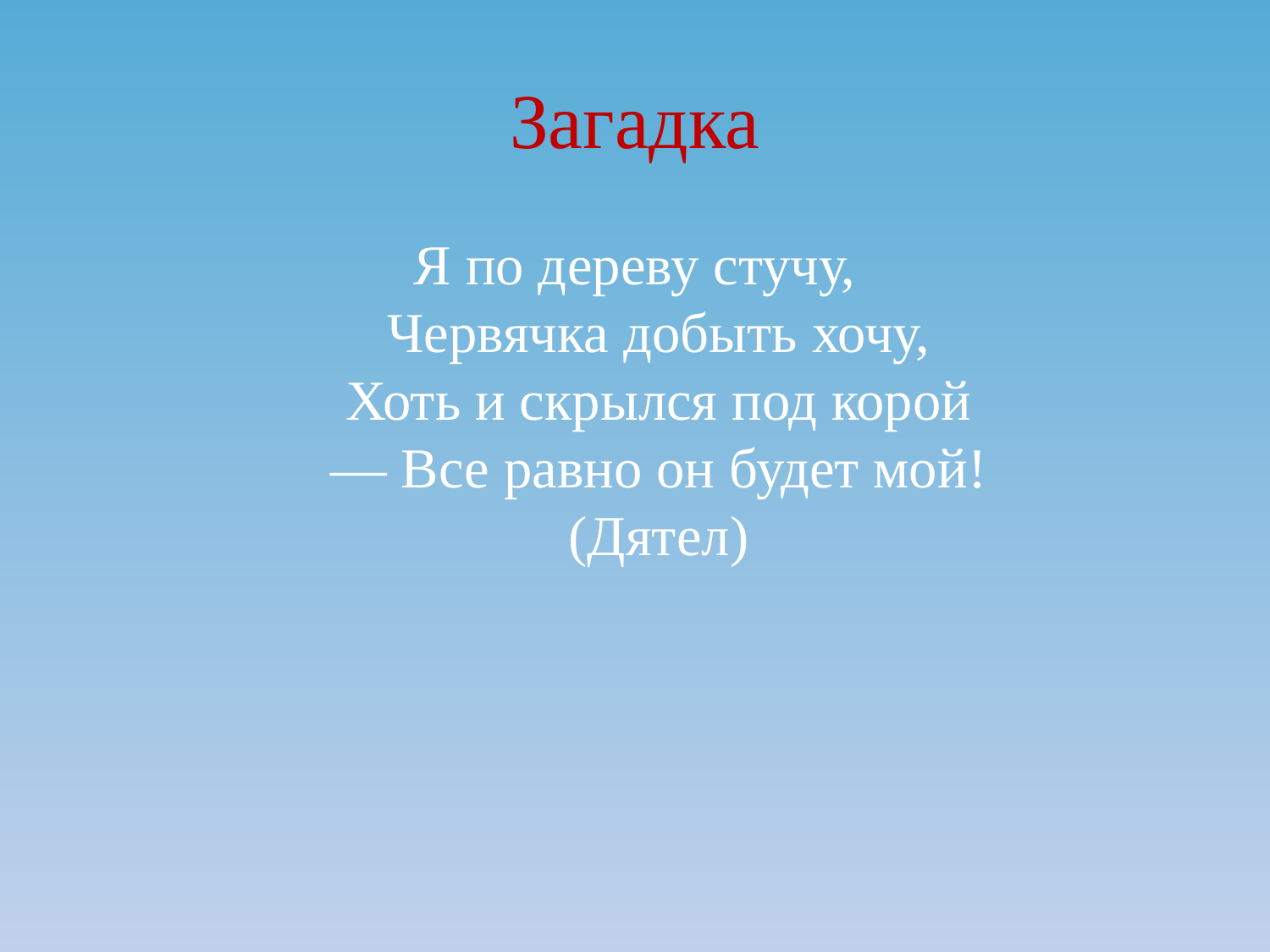

# Загадка
Я по дереву стучу,
Червячка добыть хочу,
Хоть и скрылся под корой
— Все равно он будет мой!
(Дятел)